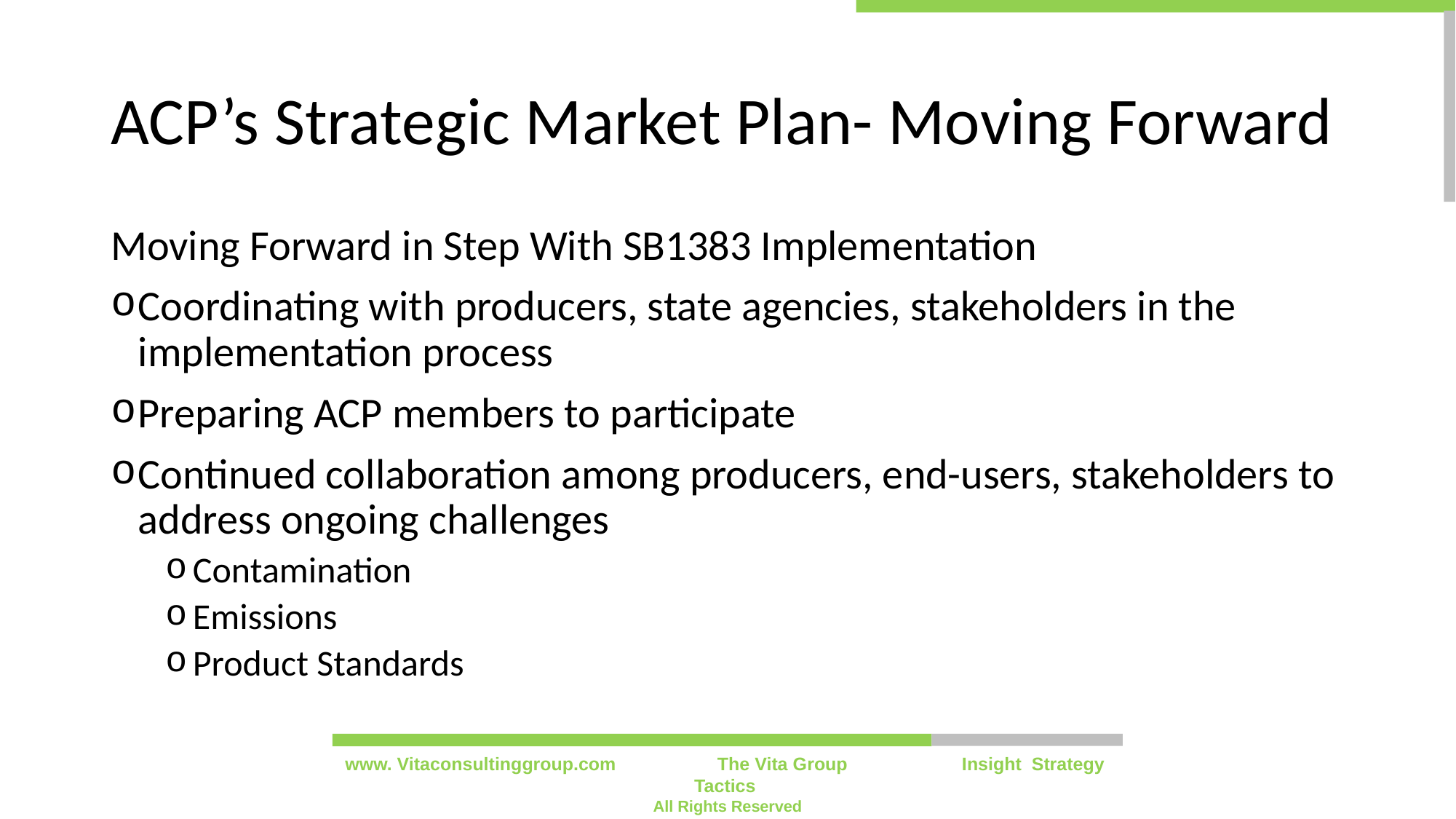

# ACP’s Strategic Market Plan- Moving Forward

Moving Forward in Step With SB1383 Implementation
Coordinating with producers, state agencies, stakeholders in the implementation process
Preparing ACP members to participate
Continued collaboration among producers, end-users, stakeholders to address ongoing challenges
Contamination
Emissions
Product Standards

www. Vitaconsultinggroup.com                    The Vita Group	              Insight  Strategy  Tactics
All Rights Reserved